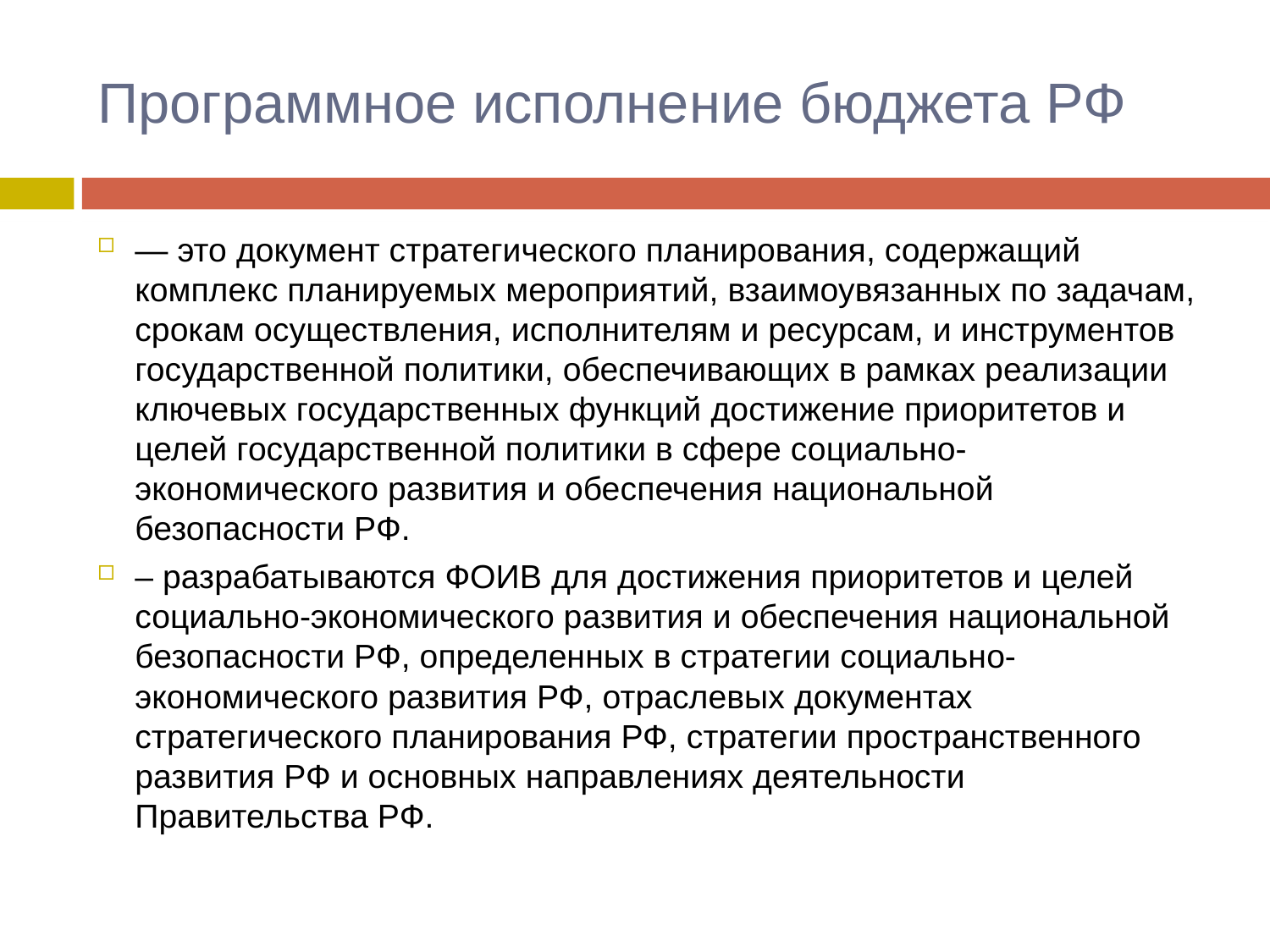

# Программное исполнение бюджета РФ
— это документ стратегического планирования, содержащий комплекс планируемых мероприятий, взаимоувязанных по задачам, срокам осуществления, исполнителям и ресурсам, и инструментов государственной политики, обеспечивающих в рамках реализации ключевых государственных функций достижение приоритетов и целей государственной политики в сфере социально-экономического развития и обеспечения национальной безопасности РФ.
– разрабатываются ФОИВ для достижения приоритетов и целей социально-экономического развития и обеспечения национальной безопасности РФ, определенных в стратегии социально-экономического развития РФ, отраслевых документах стратегического планирования РФ, стратегии пространственного развития РФ и основных направлениях деятельности Правительства РФ.